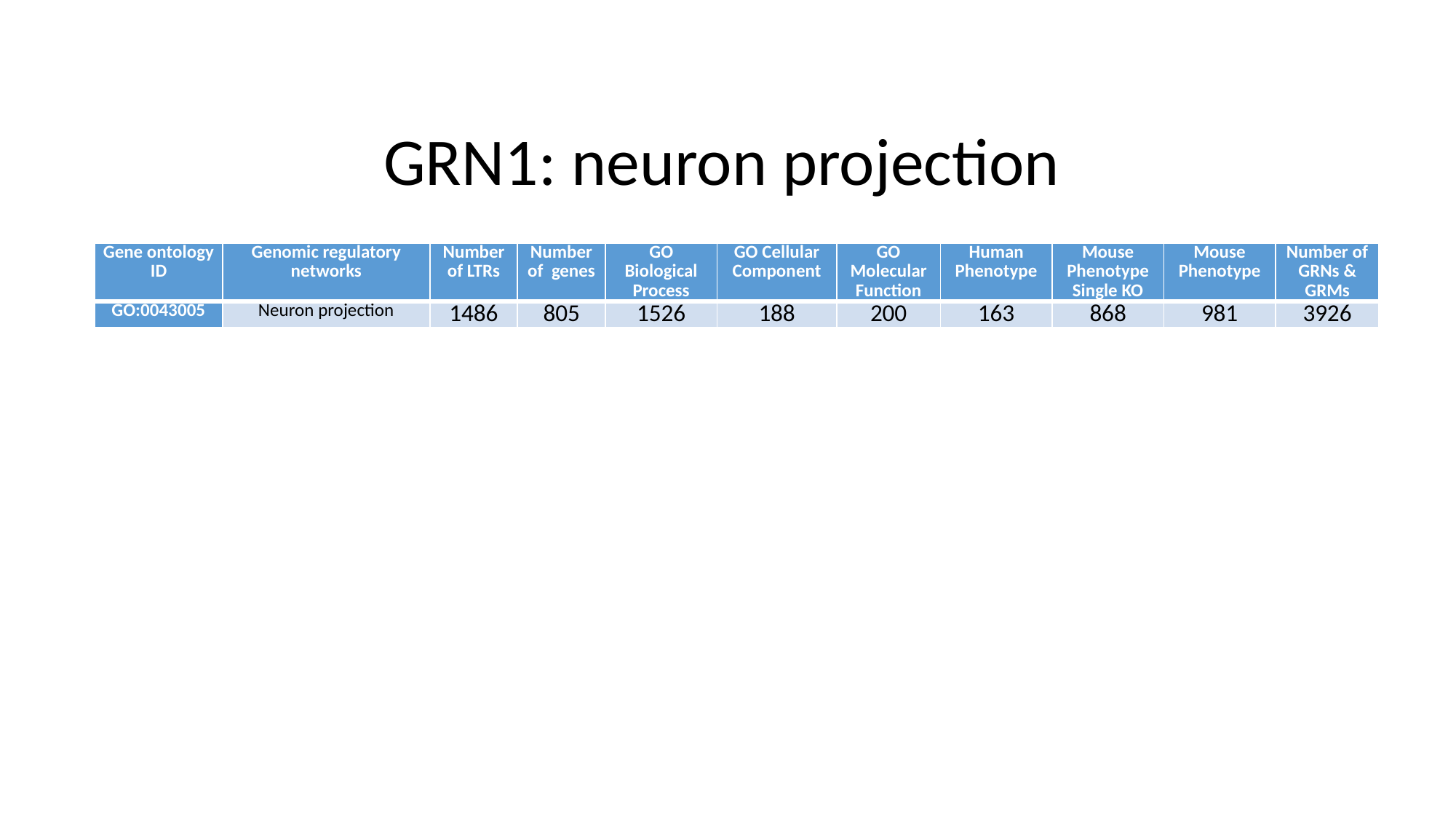

# GRN1: neuron projection
| Gene ontology ID | Genomic regulatory networks | Number of LTRs | Number of genes | GO Biological Process | GO Cellular Component | GO Molecular Function | Human Phenotype | Mouse Phenotype Single KO | Mouse Phenotype | Number of GRNs & GRMs |
| --- | --- | --- | --- | --- | --- | --- | --- | --- | --- | --- |
| GO:0043005 | Neuron projection | 1486 | 805 | 1526 | 188 | 200 | 163 | 868 | 981 | 3926 |